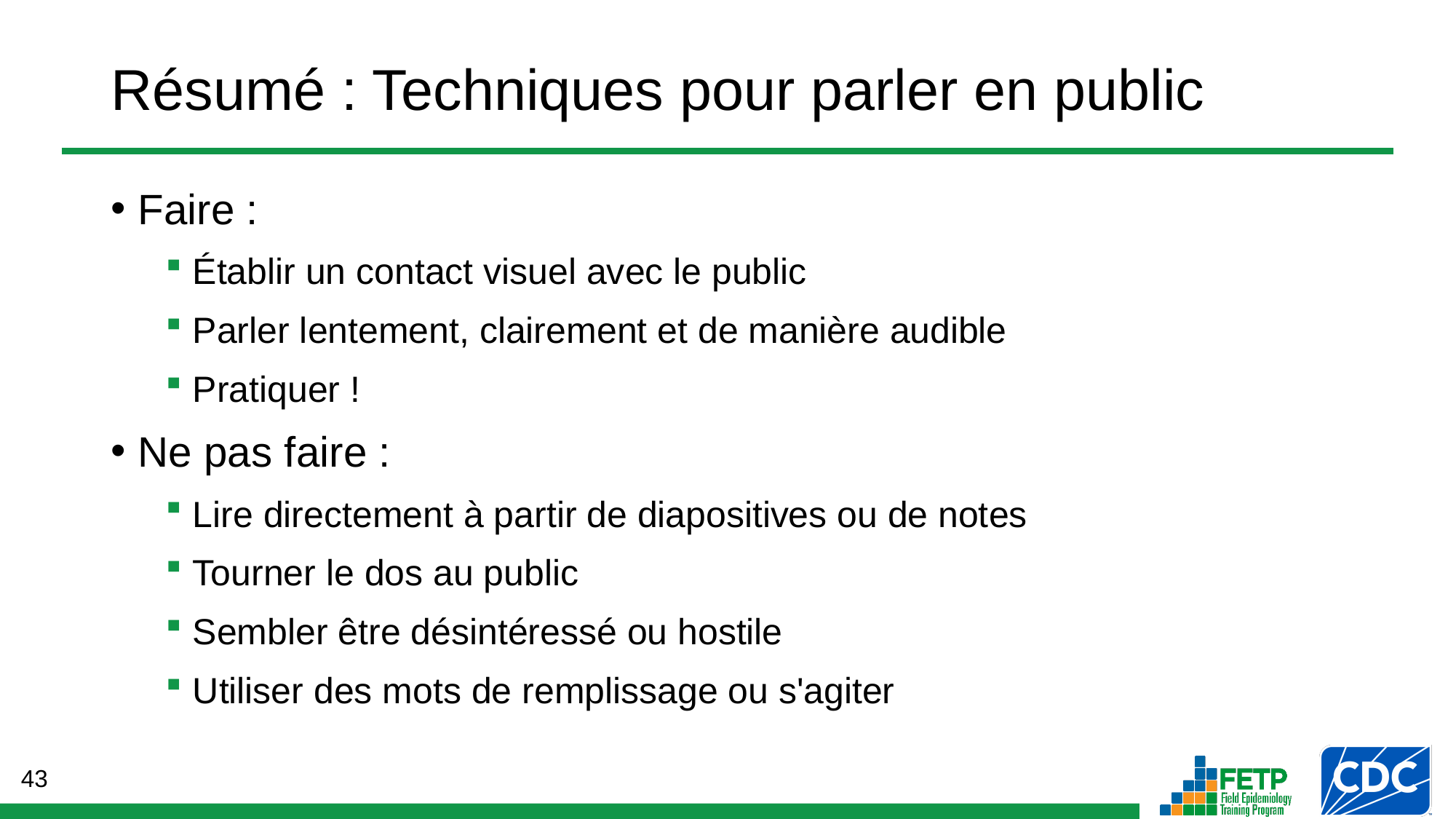

# Résumé : Techniques pour parler en public
Faire :
Établir un contact visuel avec le public
Parler lentement, clairement et de manière audible
Pratiquer !
Ne pas faire :
Lire directement à partir de diapositives ou de notes
Tourner le dos au public
Sembler être désintéressé ou hostile
Utiliser des mots de remplissage ou s'agiter